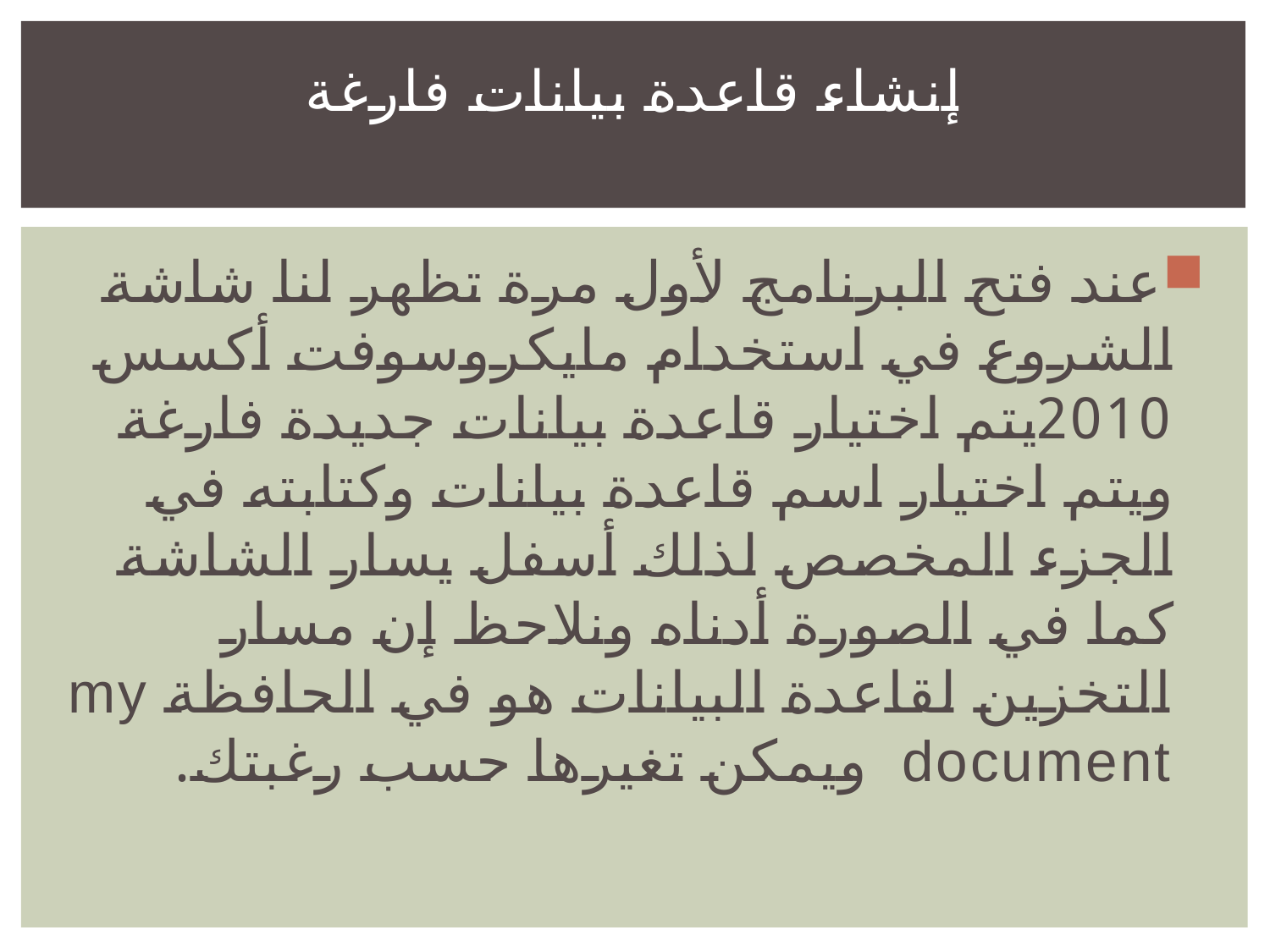

# إنشاء قاعدة بيانات فارغة
عند فتح البرنامج لأول مرة تظهر لنا شاشة الشروع في استخدام مايكروسوفت أكسس 2010يتم اختيار قاعدة بيانات جديدة فارغة ويتم اختيار اسم قاعدة بيانات وكتابته في الجزء المخصص لذلك أسفل يسار الشاشة كما في الصورة أدناه ونلاحظ إن مسار التخزين لقاعدة البيانات هو في الحافظة my document  ويمكن تغيرها حسب رغبتك.